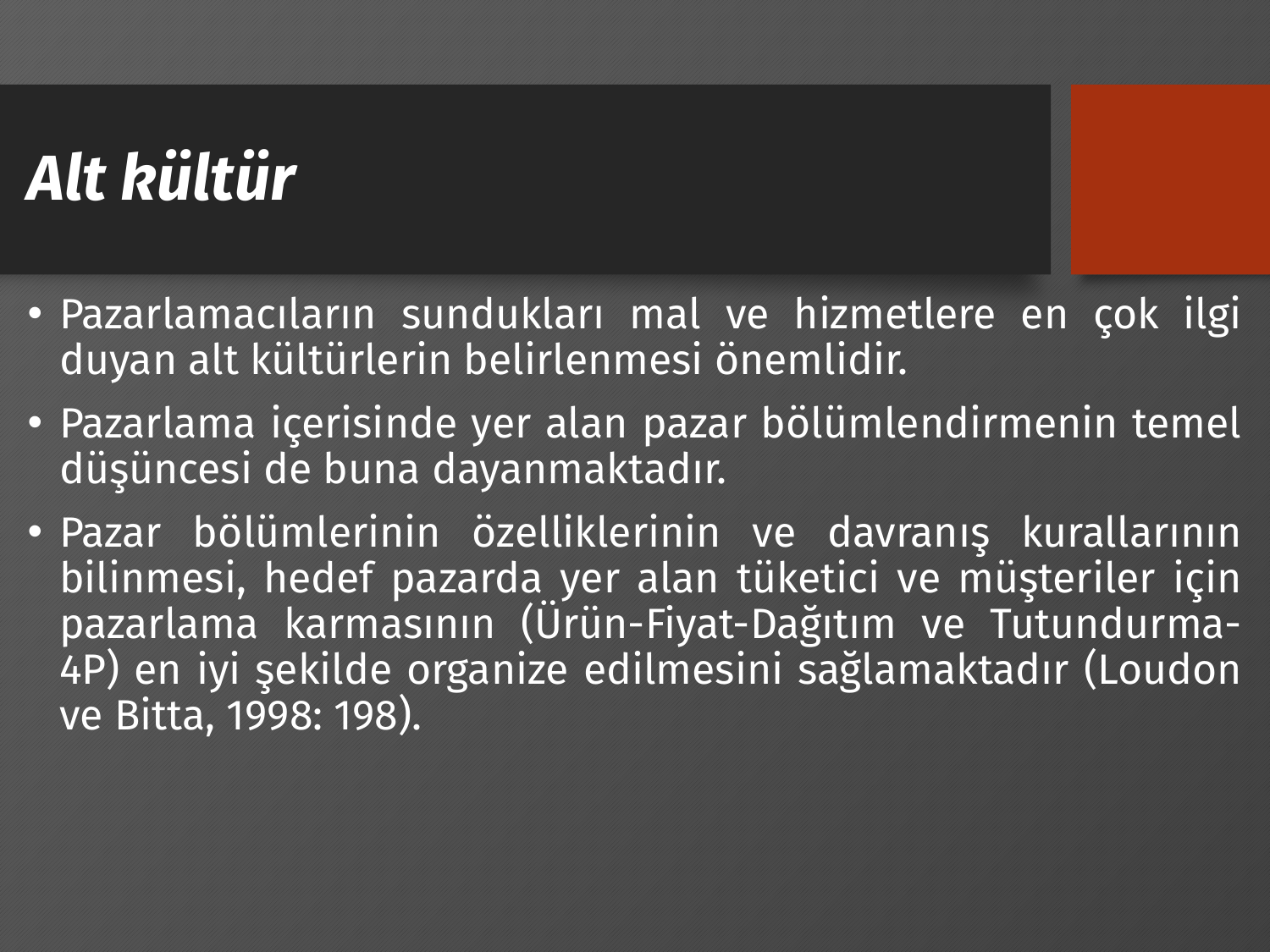

# Alt kültür
Pazarlamacıların sundukları mal ve hizmetlere en çok ilgi duyan alt kültürlerin belirlenmesi önemlidir.
Pazarlama içerisinde yer alan pazar bölümlendirmenin temel düşüncesi de buna dayanmaktadır.
Pazar bölümlerinin özelliklerinin ve davranış kurallarının bilinmesi, hedef pazarda yer alan tüketici ve müşteriler için pazarlama karmasının (Ürün-Fiyat-Dağıtım ve Tutundurma- 4P) en iyi şekilde organize edilmesini sağlamaktadır (Loudon ve Bitta, 1998: 198).